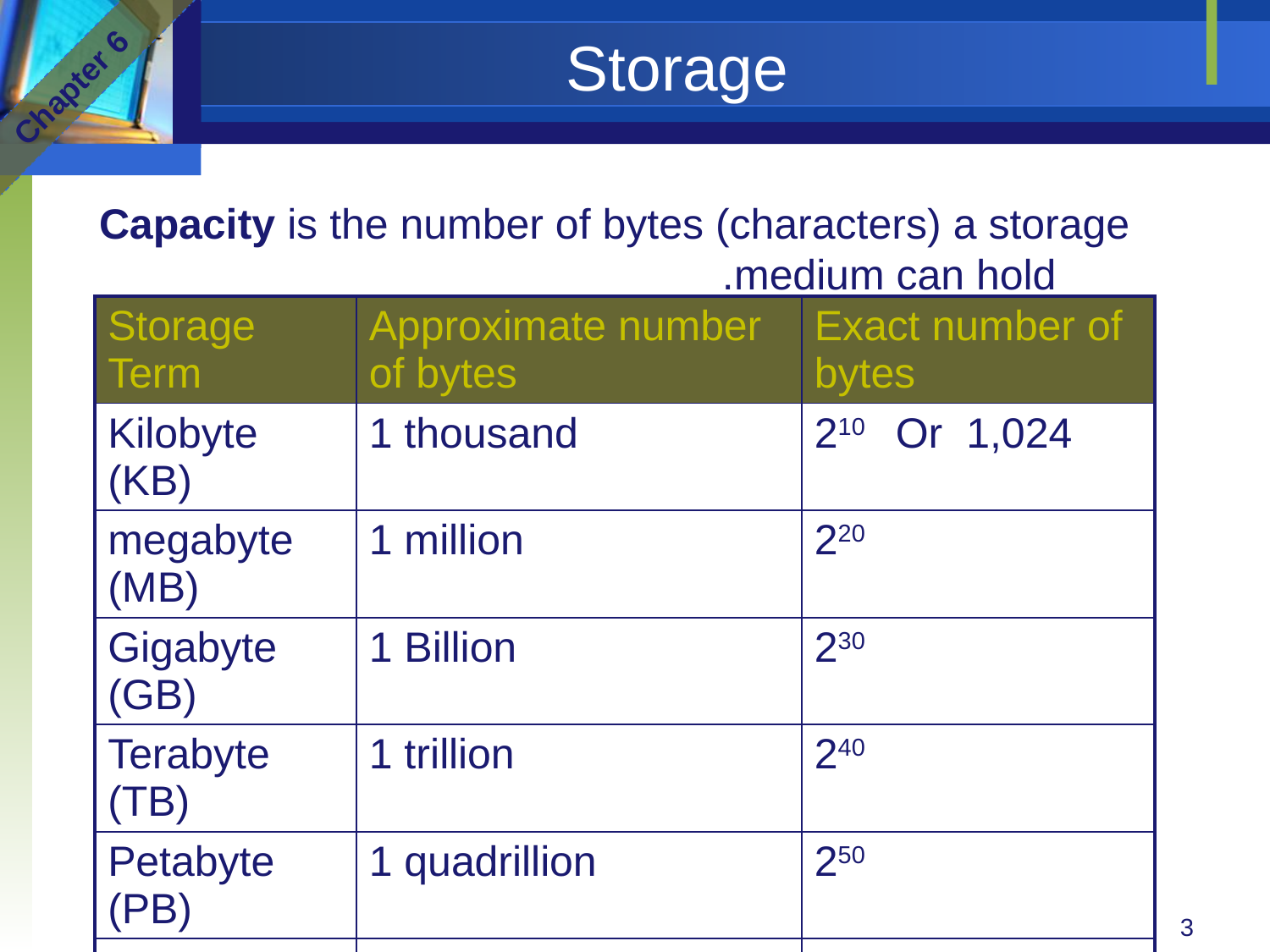

# Storage
Chapter 6
Capacity is the number of bytes (characters) a storage medium can hold.

| Storage Term | Approximate number of bytes | Exact number of bytes |
| --- | --- | --- |
| Kilobyte (KB) | 1 thousand | 210 Or 1,024 |
| megabyte (MB) | 1 million | 220 |
| Gigabyte (GB) | 1 Billion | 230 |
| Terabyte (TB) | 1 trillion | 240 |
| Petabyte (PB) | 1 quadrillion | 250 |
| Exabyte (EB) | 1 quintillion | 260 |
| Zettabyte (ZB) | 1 sextillion | 270 |
| Yottabyte (YB) | 1 septillion | 280 |
3